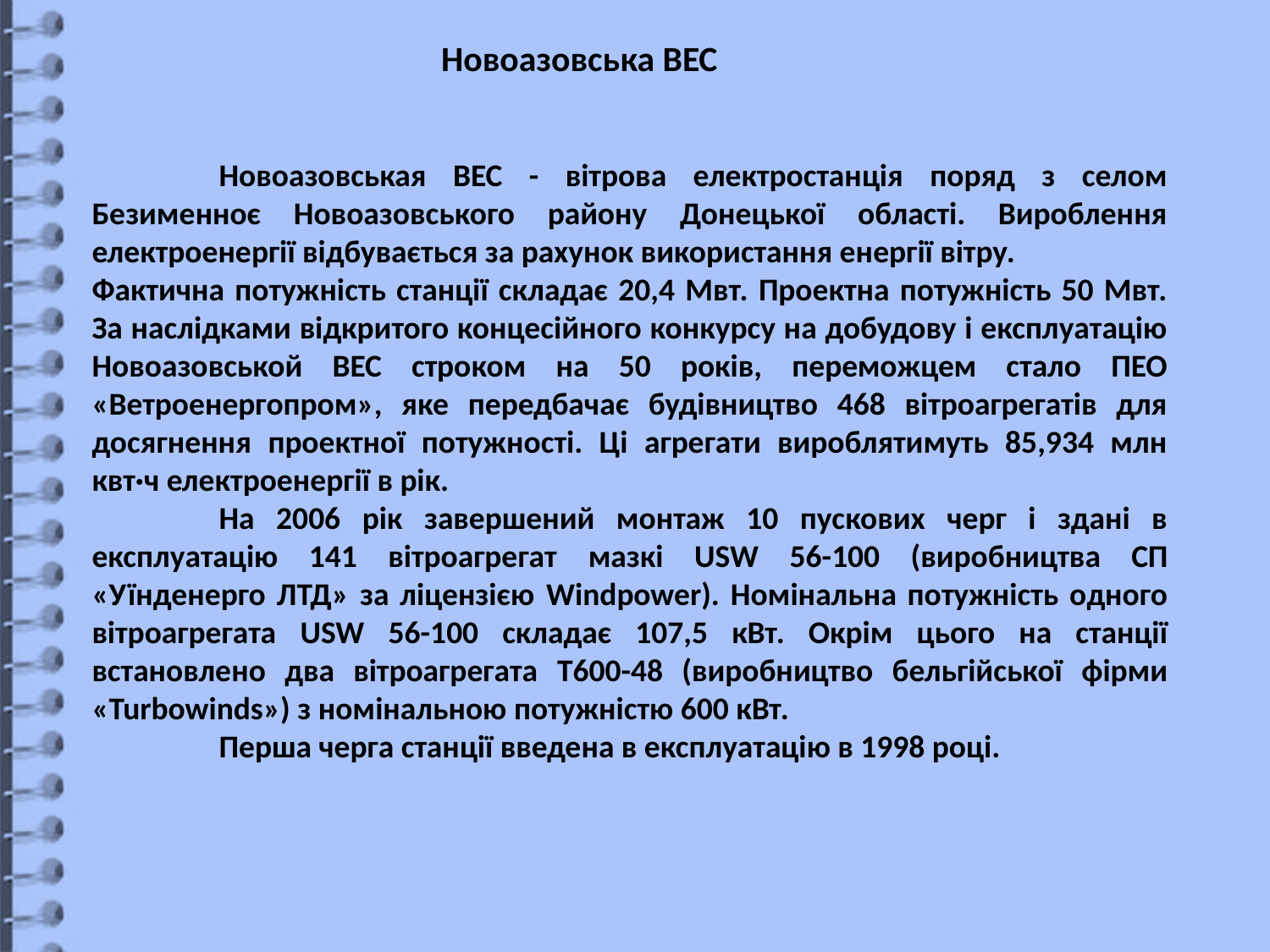

Новоазовська ВЕС
	Новоазовськая ВЕС - вітрова електростанція поряд з селом Безименноє Новоазовського району Донецької області. Вироблення електроенергії відбувається за рахунок використання енергії вітру.
Фактична потужність станції складає 20,4 Мвт. Проектна потужність 50 Мвт. За наслідками відкритого концесійного конкурсу на добудову і експлуатацію Новоазовськой ВЕС строком на 50 років, переможцем стало ПЕО «Ветроенергопром», яке передбачає будівництво 468 вітроагрегатів для досягнення проектної потужності. Ці агрегати вироблятимуть 85,934 млн квт·ч електроенергії в рік.
	На 2006 рік завершений монтаж 10 пускових черг і здані в експлуатацію 141 вітроагрегат мазкі USW 56-100 (виробництва СП «Уїнденерго ЛТД» за ліцензією Windpower). Номінальна потужність одного вітроагрегата USW 56-100 складає 107,5 кВт. Окрім цього на станції встановлено два вітроагрегата Т600-48 (виробництво бельгійської фірми «Turbowinds») з номінальною потужністю 600 кВт.
	Перша черга станції введена в експлуатацію в 1998 році.